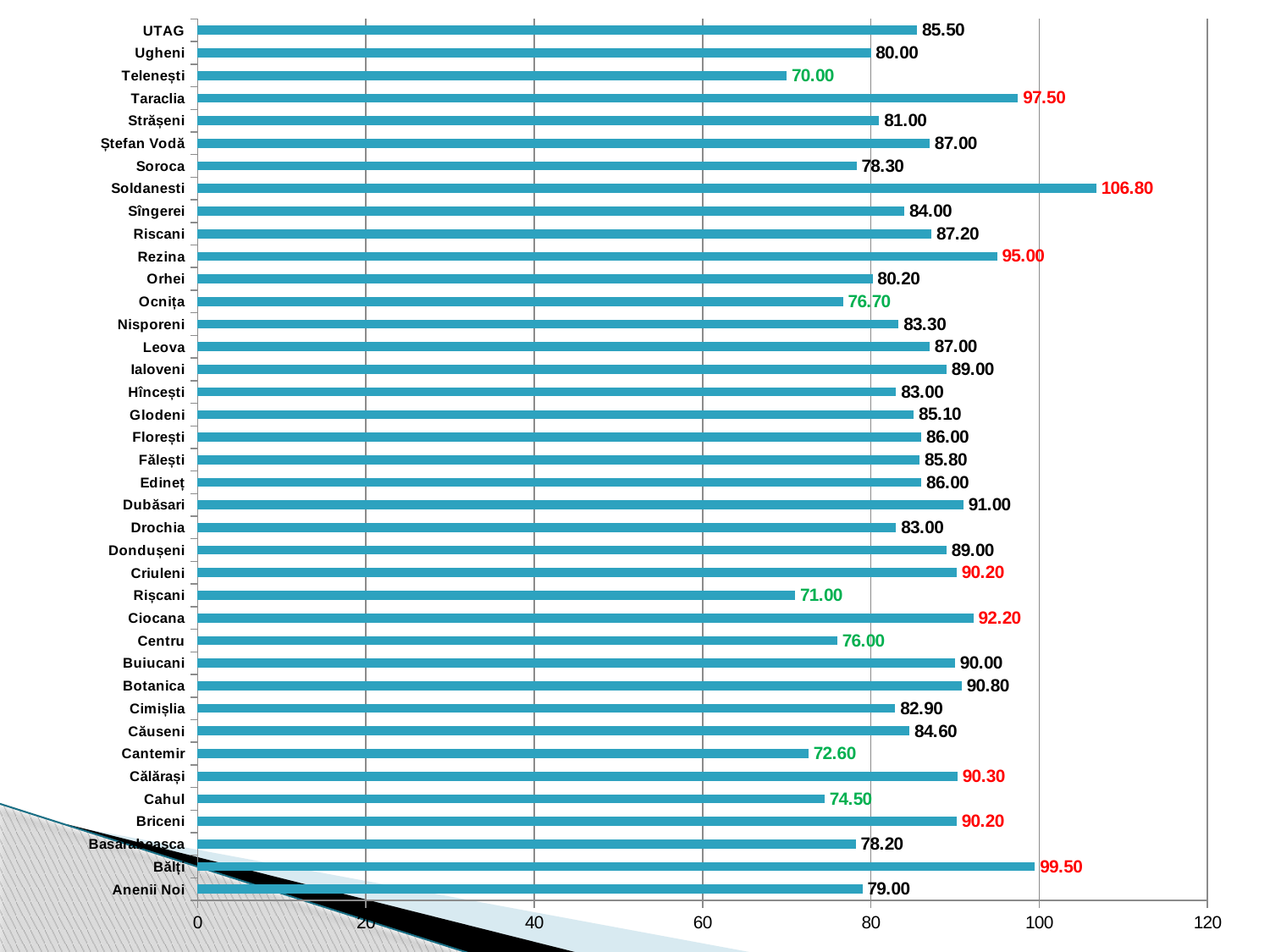

### Chart

| Category |  |
|---|---|
| Anenii Noi | 79.0 |
| Bălți | 99.5 |
| Basarabeasca | 78.2 |
| Briceni | 90.2 |
| Cahul | 74.5 |
| Călărași | 90.3 |
| Cantemir | 72.6 |
| Căuseni | 84.6 |
| Cimișlia | 82.9 |
| Botanica | 90.8 |
| Buiucani | 90.0 |
| Centru | 76.0 |
| Ciocana | 92.2 |
| Rișcani | 71.0 |
| Criuleni | 90.2 |
| Dondușeni | 89.0 |
| Drochia | 83.0 |
| Dubăsari | 91.0 |
| Edineț | 86.0 |
| Fălești | 85.8 |
| Florești | 86.0 |
| Glodeni | 85.1 |
| Hîncești | 83.0 |
| Ialoveni | 89.0 |
| Leova | 87.0 |
| Nisporeni | 83.3 |
| Ocnița | 76.7 |
| Orhei | 80.2 |
| Rezina | 95.0 |
| Riscani | 87.2 |
| Sîngerei | 84.0 |
| Soldanesti | 106.8 |
| Soroca | 78.3 |
| Ștefan Vodă | 87.0 |
| Strășeni | 81.0 |
| Taraclia | 97.5 |
| Telenești | 70.0 |
| Ugheni | 80.0 |
| UTAG | 85.5 |
#